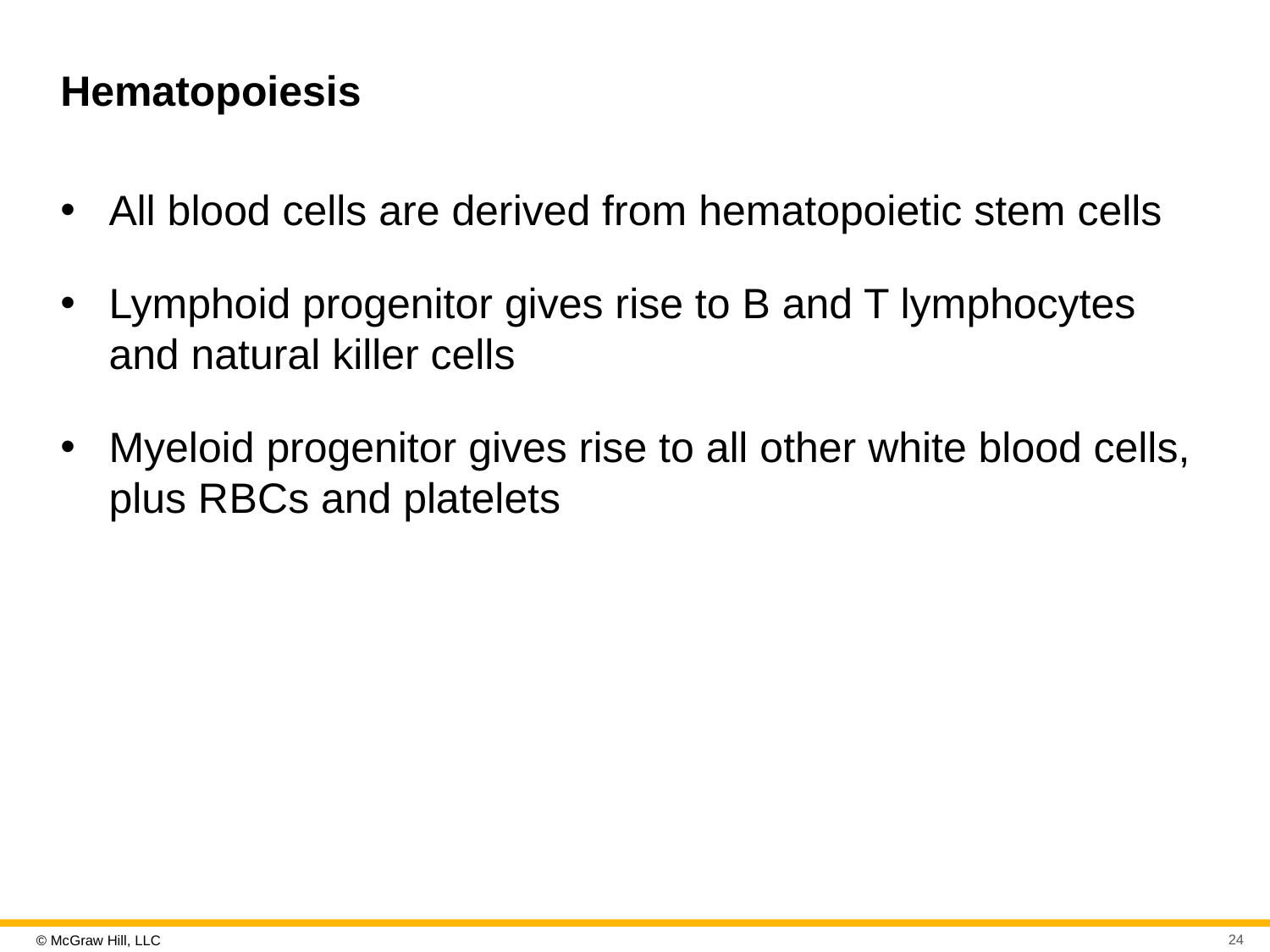

# Hematopoiesis
All blood cells are derived from hematopoietic stem cells
Lymphoid progenitor gives rise to B and T lymphocytes and natural killer cells
Myeloid progenitor gives rise to all other white blood cells, plus R B Cs and platelets
24